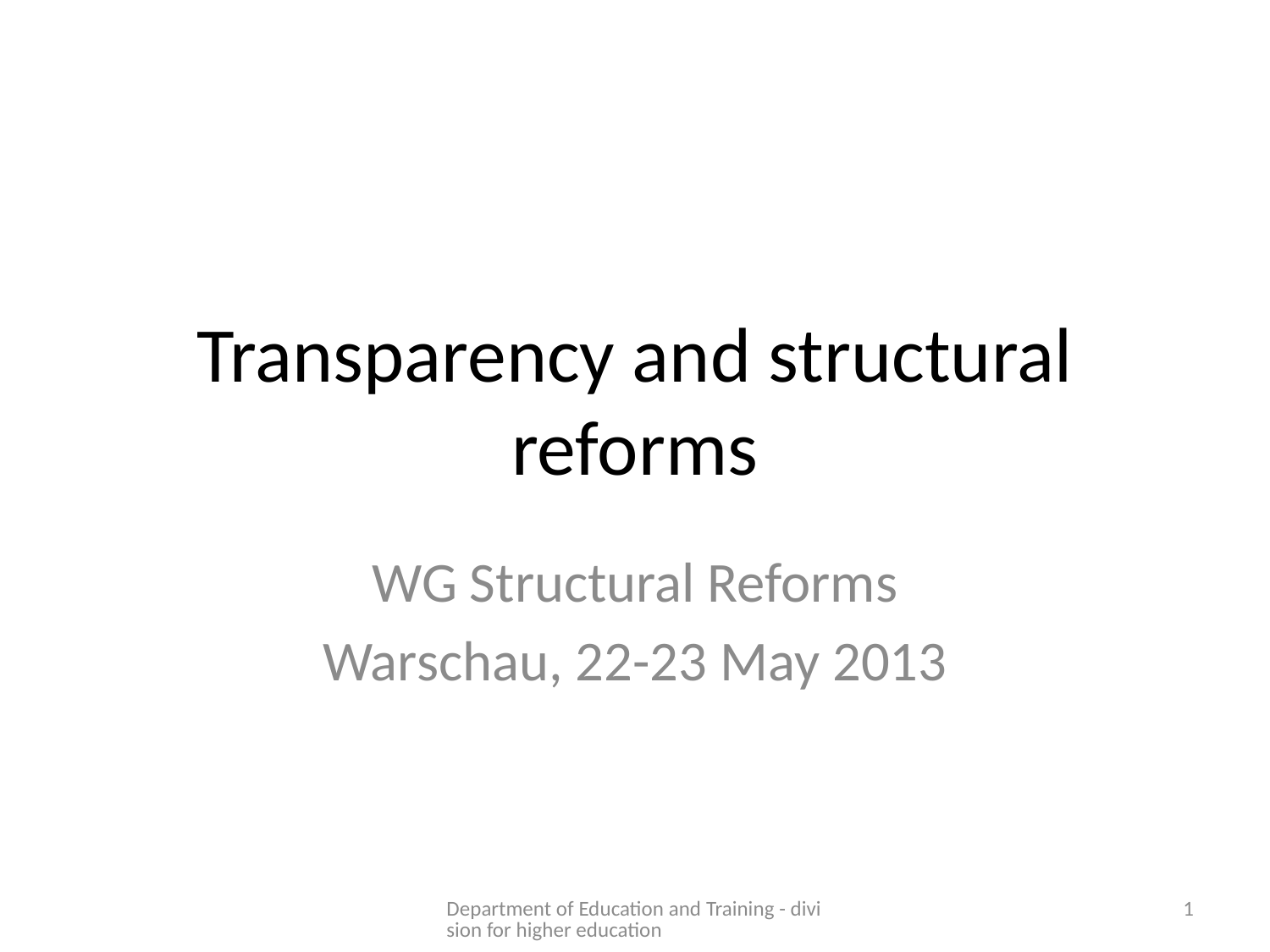

# Transparency and structural reforms
WG Structural Reforms
Warschau, 22-23 May 2013
Department of Education and Training - division for higher education
1